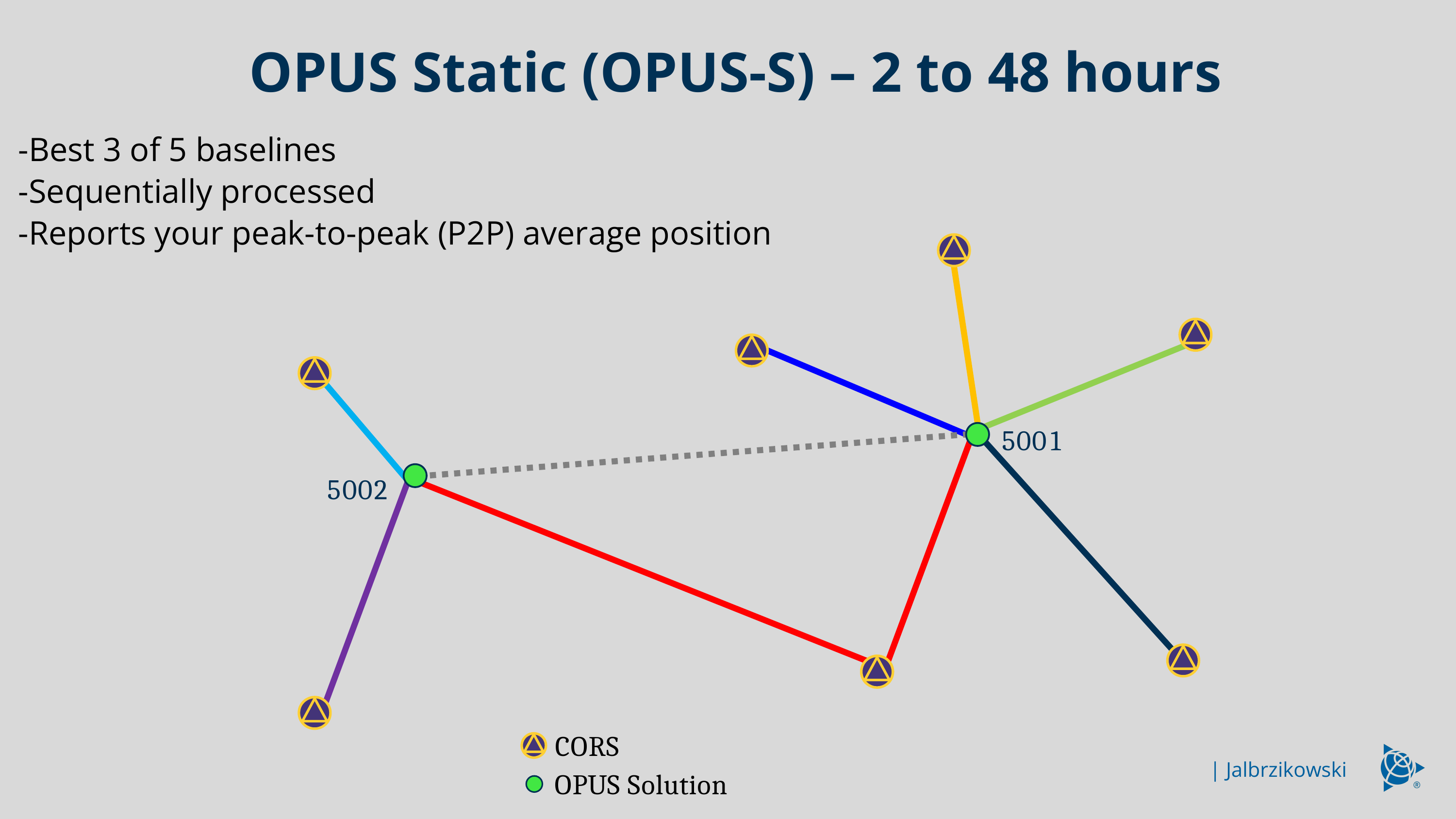

OPUS Static (OPUS-S) – 2 to 48 hours
-Best 3 of 5 baselines
-Sequentially processed
-Reports your peak-to-peak (P2P) average position

5001

5002

| Jalbrzikowski
CORS

OPUS Solution